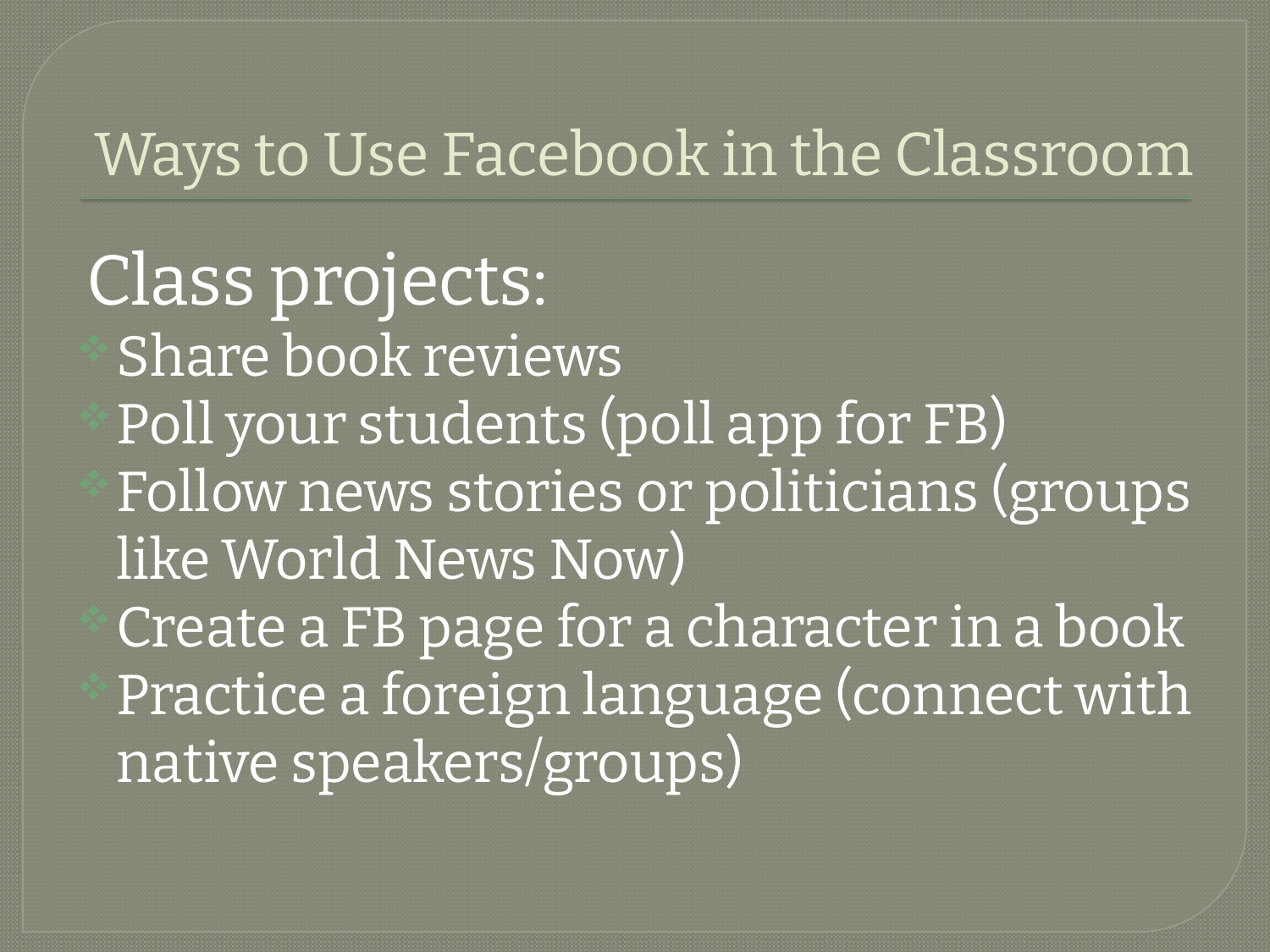

# Ways to Use Facebook in the Classroom
 Class projects:
Share book reviews
Poll your students (poll app for FB)
Follow news stories or politicians (groups like World News Now)
Create a FB page for a character in a book
Practice a foreign language (connect with native speakers/groups)